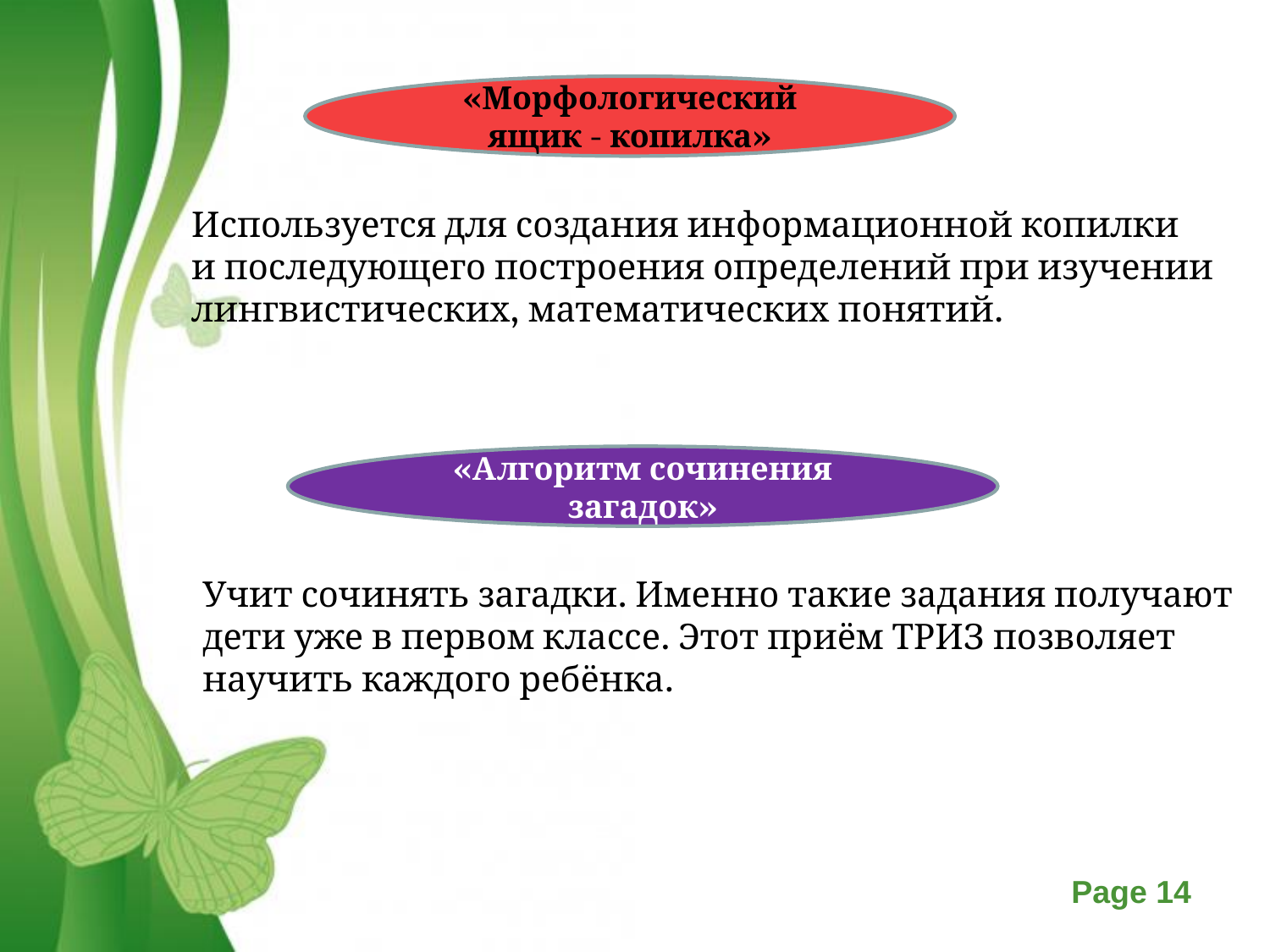

«Морфологический ящик - копилка»
Используется для создания информационной копилки
и последующего построения определений при изучении
лингвистических, математических понятий.
«Алгоритм сочинения загадок»
Учит сочинять загадки. Именно такие задания получают
дети уже в первом классе. Этот приём ТРИЗ позволяет
научить каждого ребёнка.